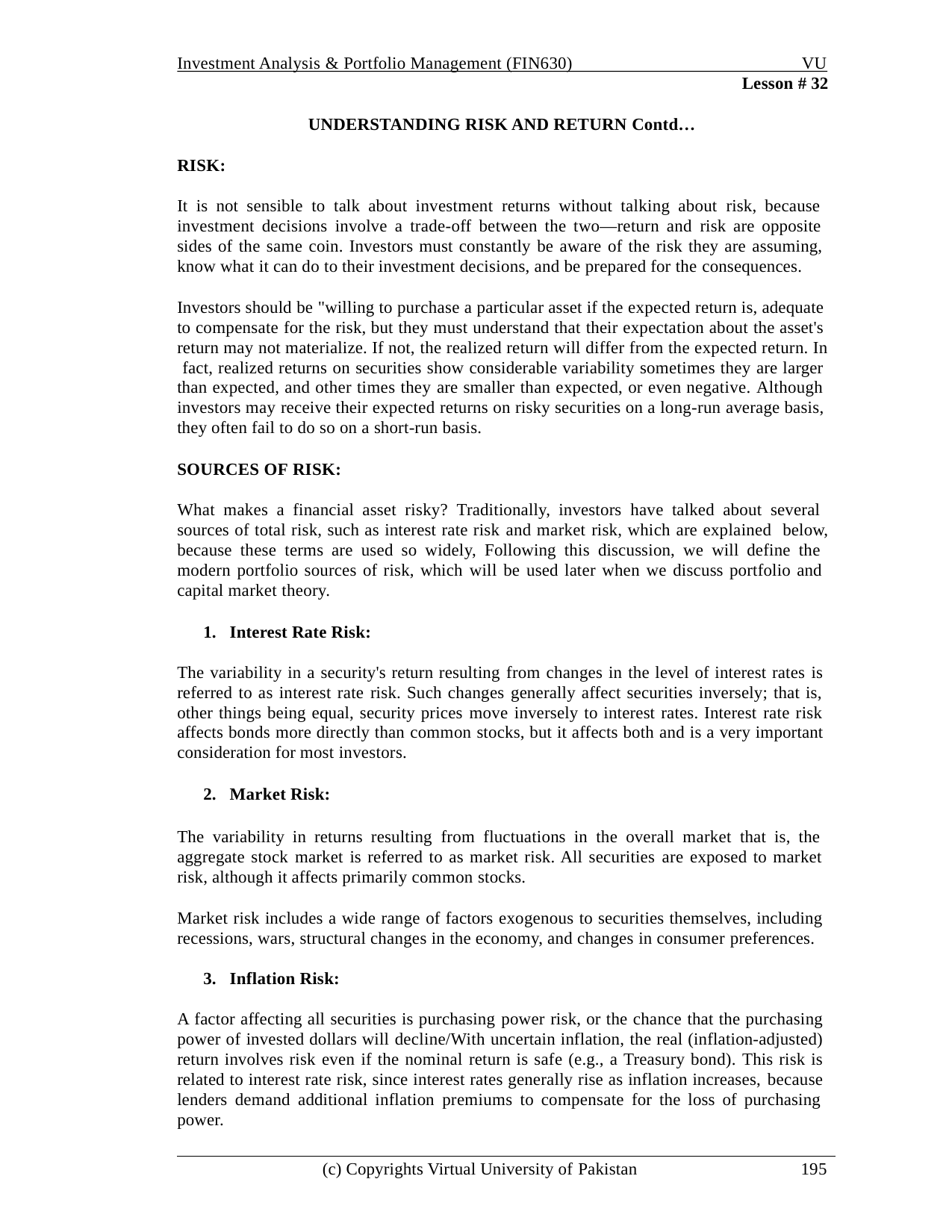

Investment Analysis & Portfolio Management (FIN630)
VU
Lesson # 32

UNDERSTANDING RISK AND RETURN Contd…

RISK:

It is not sensible to talk about investment returns without talking about risk, because  investment decisions involve a trade-off between the two—return and risk are opposite  sides of the same coin. Investors must constantly be aware of the risk they are assuming,  know what it can do to their investment decisions, and be prepared for the consequences.

Investors should be "willing to purchase a particular asset if the expected return is, adequate  to compensate for the risk, but they must understand that their expectation about the asset's  return may not materialize. If not, the realized return will differ from the expected return. In  fact, realized returns on securities show considerable variability sometimes they are larger  than expected, and other times they are smaller than expected, or even negative. Although  investors may receive their expected returns on risky securities on a long-run average basis,  they often fail to do so on a short-run basis.

SOURCES OF RISK:

What makes a financial asset risky? Traditionally, investors have talked about several  sources of total risk, such as interest rate risk and market risk, which are explained  below, because these terms are used so widely, Following this discussion, we will define the  modern portfolio sources of risk, which will be used later when we discuss portfolio and  capital market theory.

Interest Rate Risk:

The variability in a security's return resulting from changes in the level of interest rates is  referred to as interest rate risk. Such changes generally affect securities inversely; that is,  other things being equal, security prices move inversely to interest rates. Interest rate risk  affects bonds more directly than common stocks, but it affects both and is a very important  consideration for most investors.

Market Risk:

The variability in returns resulting from fluctuations in the overall market that is, the  aggregate stock market is referred to as market risk. All securities are exposed to market  risk, although it affects primarily common stocks.

Market risk includes a wide range of factors exogenous to securities themselves, including  recessions, wars, structural changes in the economy, and changes in consumer preferences.

Inflation Risk:

A factor affecting all securities is purchasing power risk, or the chance that the purchasing  power of invested dollars will decline/With uncertain inflation, the real (inflation-adjusted)  return involves risk even if the nominal return is safe (e.g., a Treasury bond). This risk is  related to interest rate risk, since interest rates generally rise as inflation increases, because  lenders demand additional inflation premiums to compensate for the loss of purchasing  power.

(c) Copyrights Virtual University of Pakistan
195